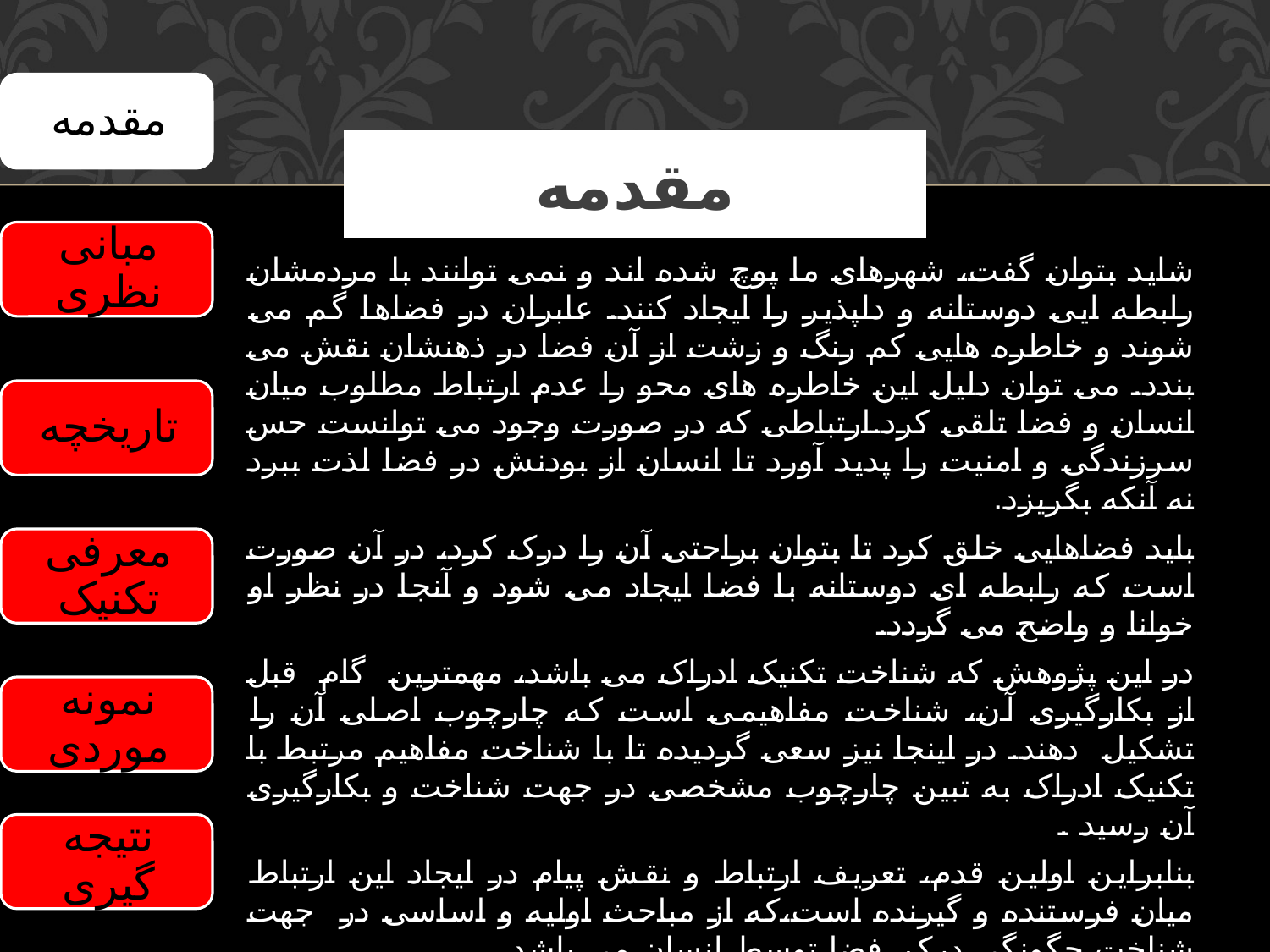

مقدمه
مبانی نظری
تاریخچه
معرفی تکنیک
نمونه موردی
نتیجه گیری
# مقدمه
شاید بتوان گفت، شهرهای ما پوچ شده اند و نمی توانند با مردمشان رابطه ایی دوستانه و دلپذیر را ایجاد کنند. عابران در فضاها گم می شوند و خاطره هایی کم رنگ و زشت از آن فضا در ذهنشان نقش می بندد. می توان دلیل این خاطره های محو را عدم ارتباط مطلوب میان انسان و فضا تلقی کرد.ارتباطی که در صورت وجود می توانست حس سرزندگی و امنیت را پدید آورد تا انسان از بودنش در فضا لذت ببرد نه آنکه بگریزد.
باید فضاهایی خلق کرد تا بتوان براحتی آن را درک کرد، در آن صورت است که رابطه ای دوستانه با فضا ایجاد می شود و آنجا در نظر او خوانا و واضح می گردد.
در این پژوهش که شناخت تکنیک ادراک می باشد، مهمترین  گام  قبل از بکارگیری آن، شناخت مفاهیمی است که چارچوب اصلی آن را تشکیل  دهند. در اینجا نیز سعی گردیده تا با شناخت مفاهیم مرتبط با تکنیک ادراک به تبین چارچوب مشخصی در جهت شناخت و بکارگیری آن رسید .
بنابراین اولین قدم، تعریف ارتباط و نقش پیام در ایجاد این ارتباط میان فرستنده و گیرنده است،که از مباحث اولیه و اساسی در  جهت شناخت چگونگی درک  فضا توسط انسان می باشد.
  در ادامه نیز به بیان مباحث مرتبط با تکنیک ادراک پرداخته می شود.که شامل تصویر ذهنی و برداشت آن از طریق نقشه های شناختی جهت آگاهی از نوع ادراک مردم از فضا و تشخیص میزان خوانایی آن است. از این طریق می توان به بررسی درک فضا توسط بیننده و نحوه تأثیر گذاری مولفه­های کیفی فضا بر او پرداخت. در آخر نیز با استفاده از تکنیک نقشه­های شناختی سعی در برداشت  تصاویر ذهنی از یک فضا می گردد.